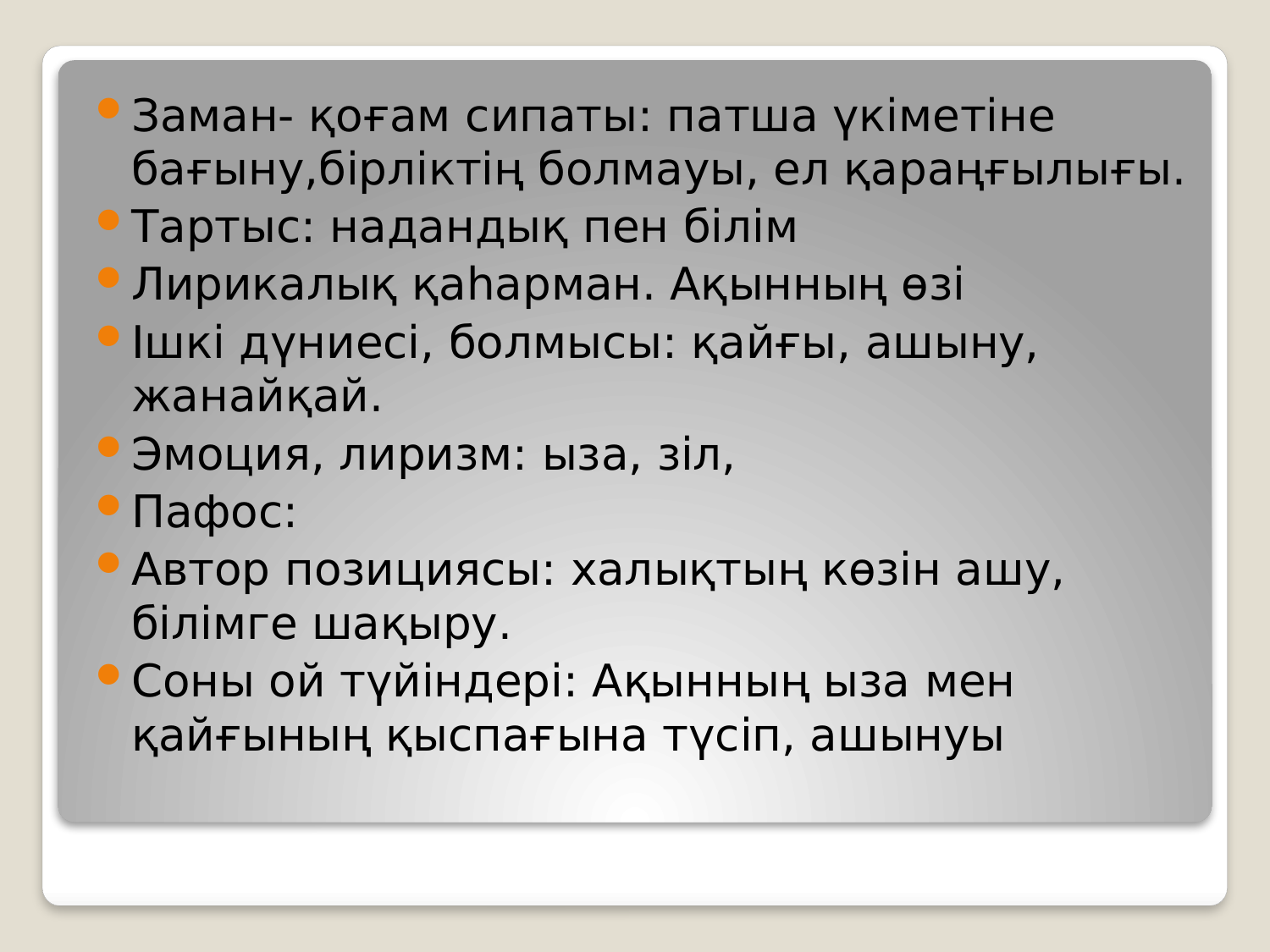

Заман- қоғам сипаты: патша үкіметіне бағыну,бірліктің болмауы, ел қараңғылығы.
Тартыс: надандық пен білім
Лирикалық қаһарман. Ақынның өзі
Ішкі дүниесі, болмысы: қайғы, ашыну, жанайқай.
Эмоция, лиризм: ыза, зіл,
Пафос:
Автор позициясы: халықтың көзін ашу, білімге шақыру.
Соны ой түйіндері: Ақынның ыза мен қайғының қыспағына түсіп, ашынуы
#